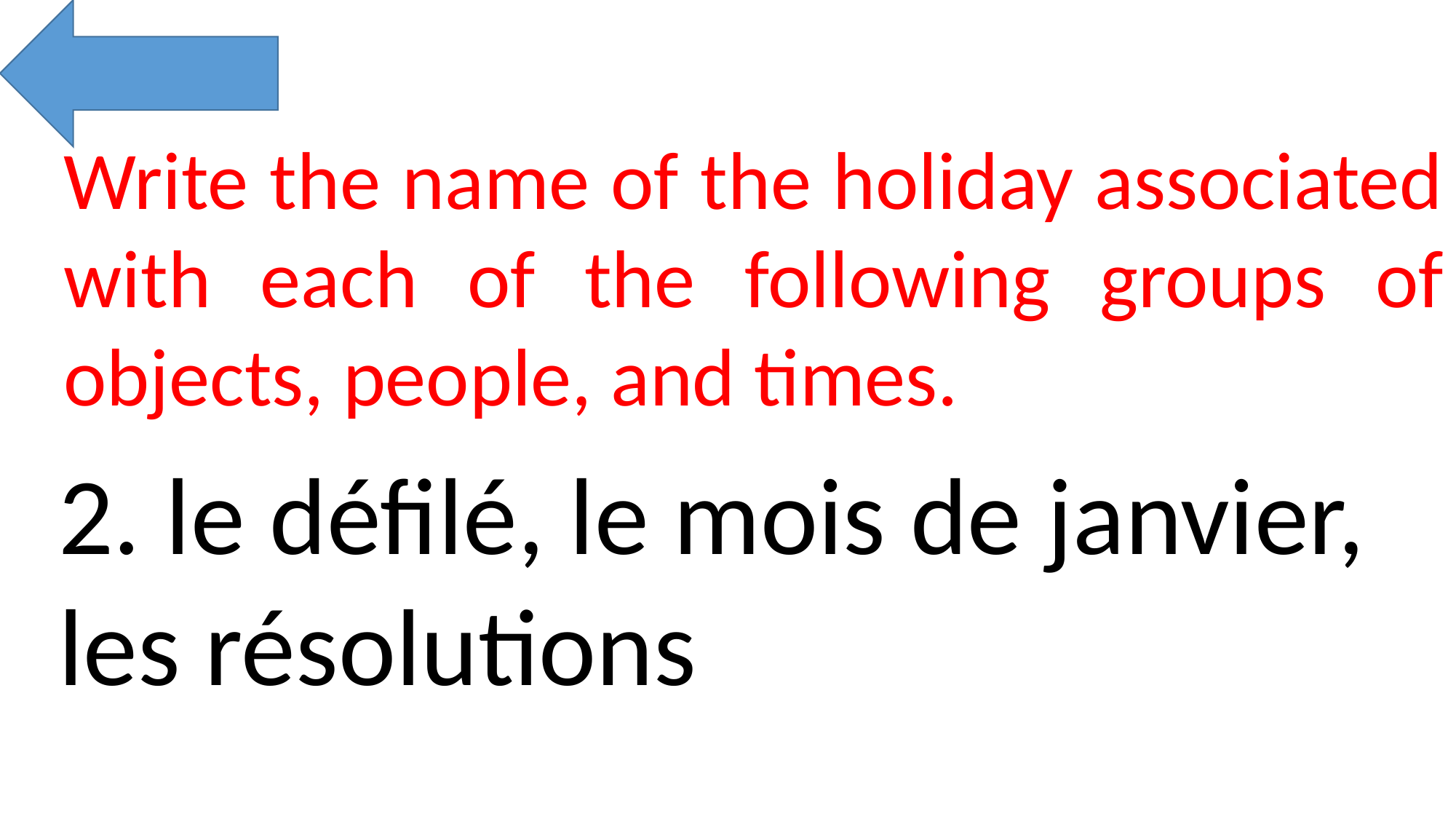

Write the name of the holiday associated with each of the following groups of objects, people, and times.
2. le défilé, le mois de janvier, les résolutions